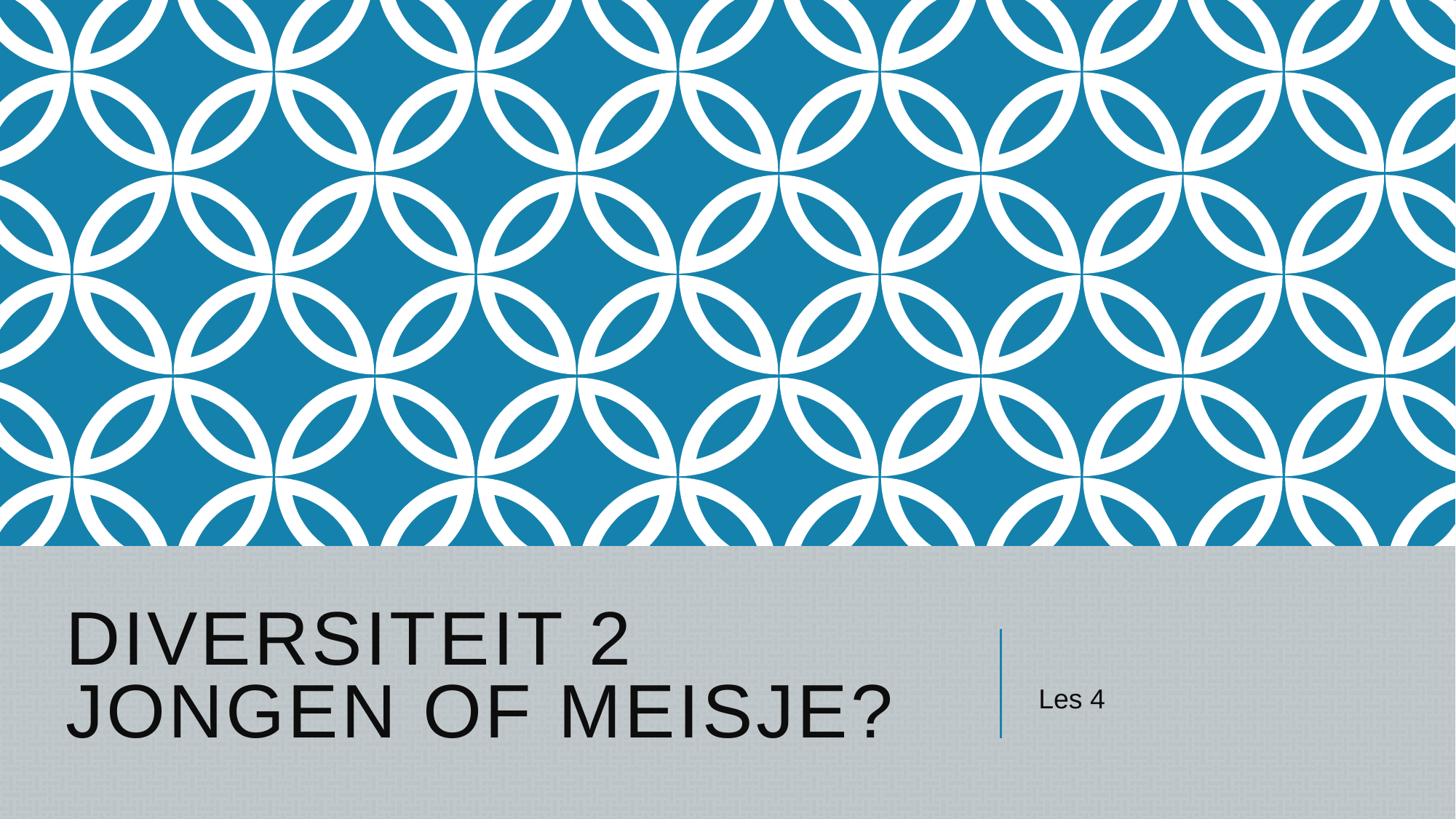

# Diversiteit 2 jongen of meisje?

Les 4